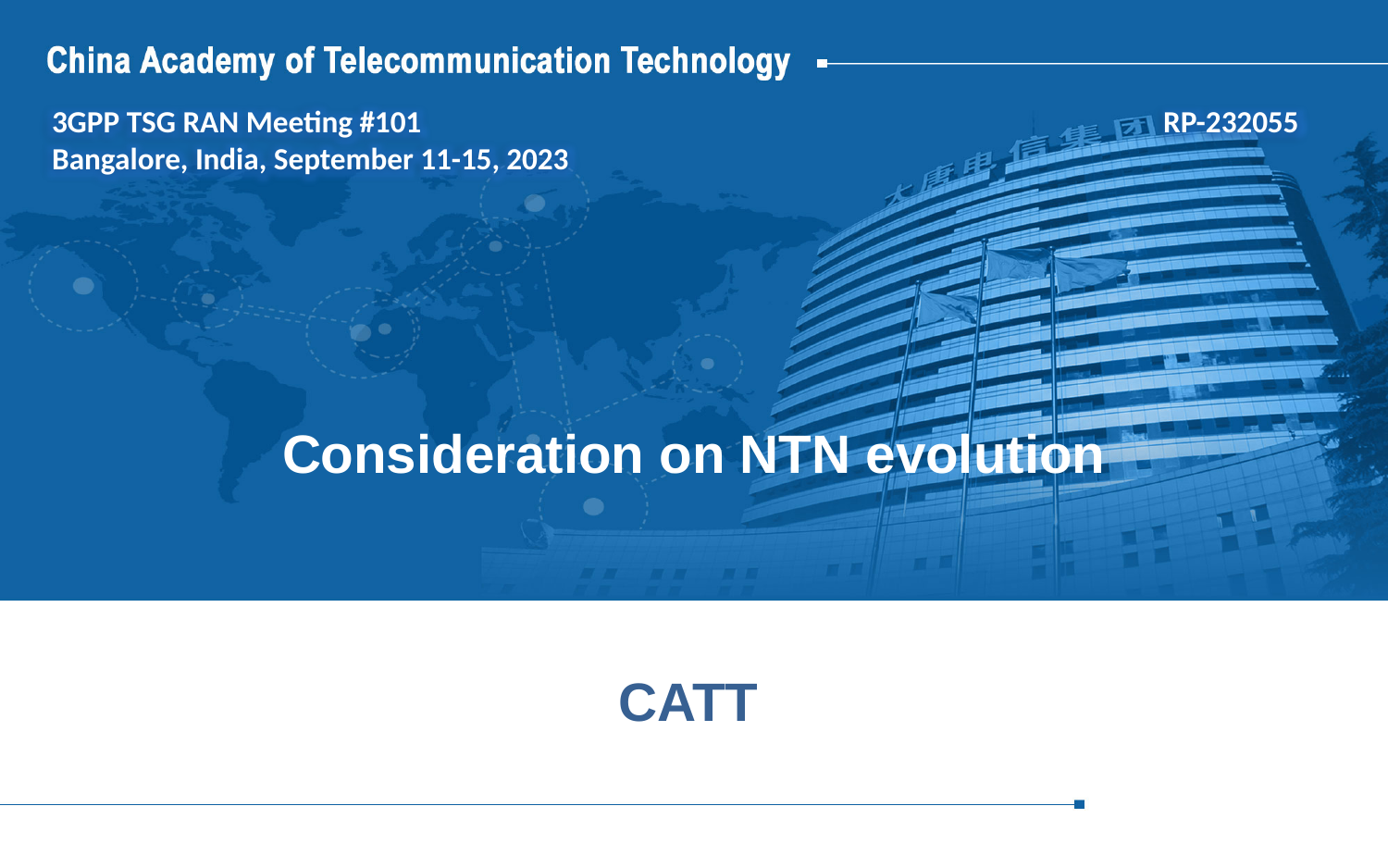

3GPP TSG RAN Meeting #101                                                                                                           RP-232055
Bangalore, India, September 11-15, 2023
# Consideration on NTN evolution
CATT